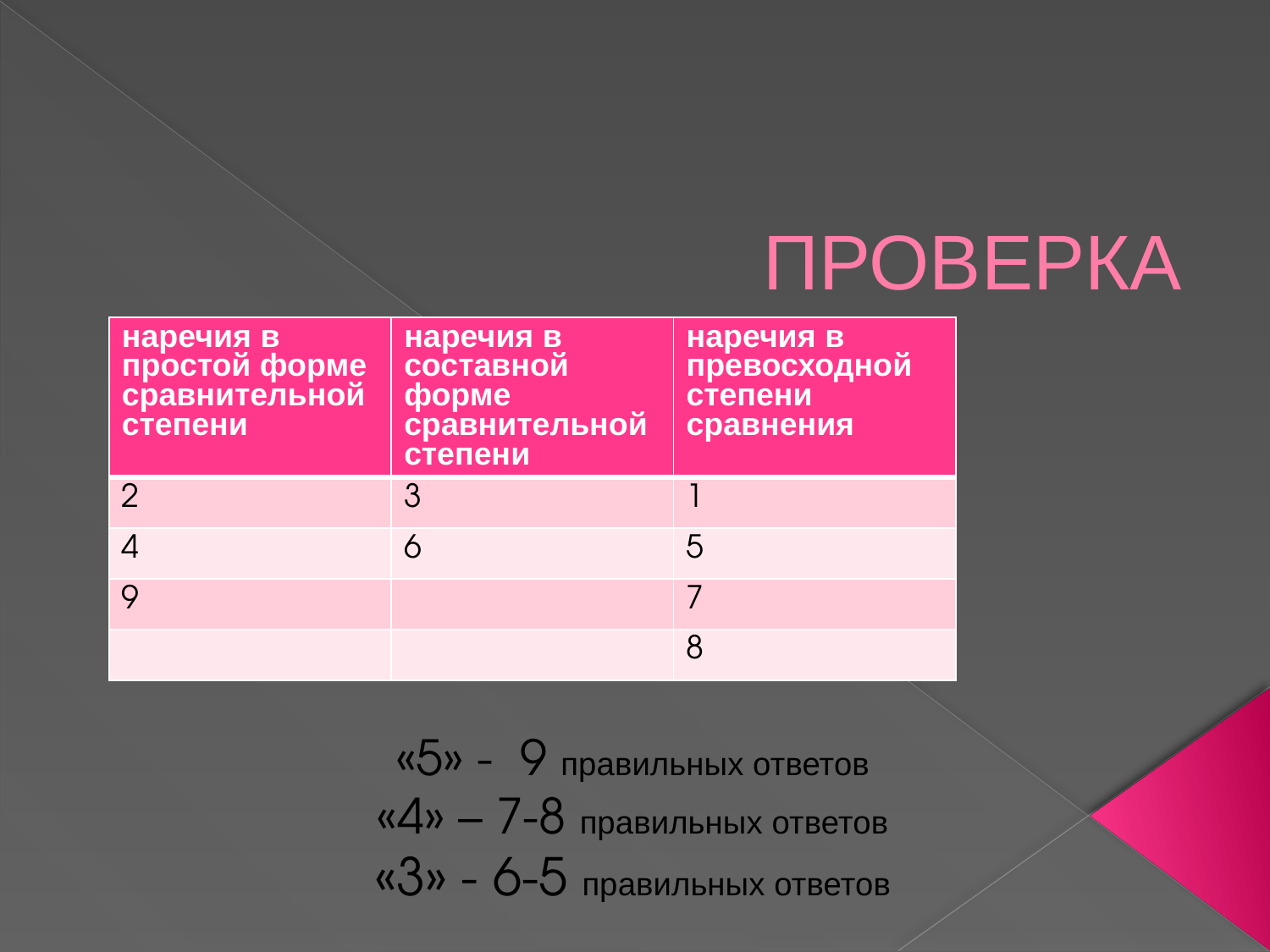

# ПРОВЕРКА

«5» -  9 правильных ответов
«4» – 7-8 правильных ответов
«3» - 6-5 правильных ответов

| наречия в простой форме сравнительной степени | наречия в составной форме сравнительной степени | наречия в превосходной степени сравнения |
| --- | --- | --- |
| 2 | 3 | 1 |
| 4 | 6 | 5 |
| 9 |  | 7 |
|  |  | 8 |